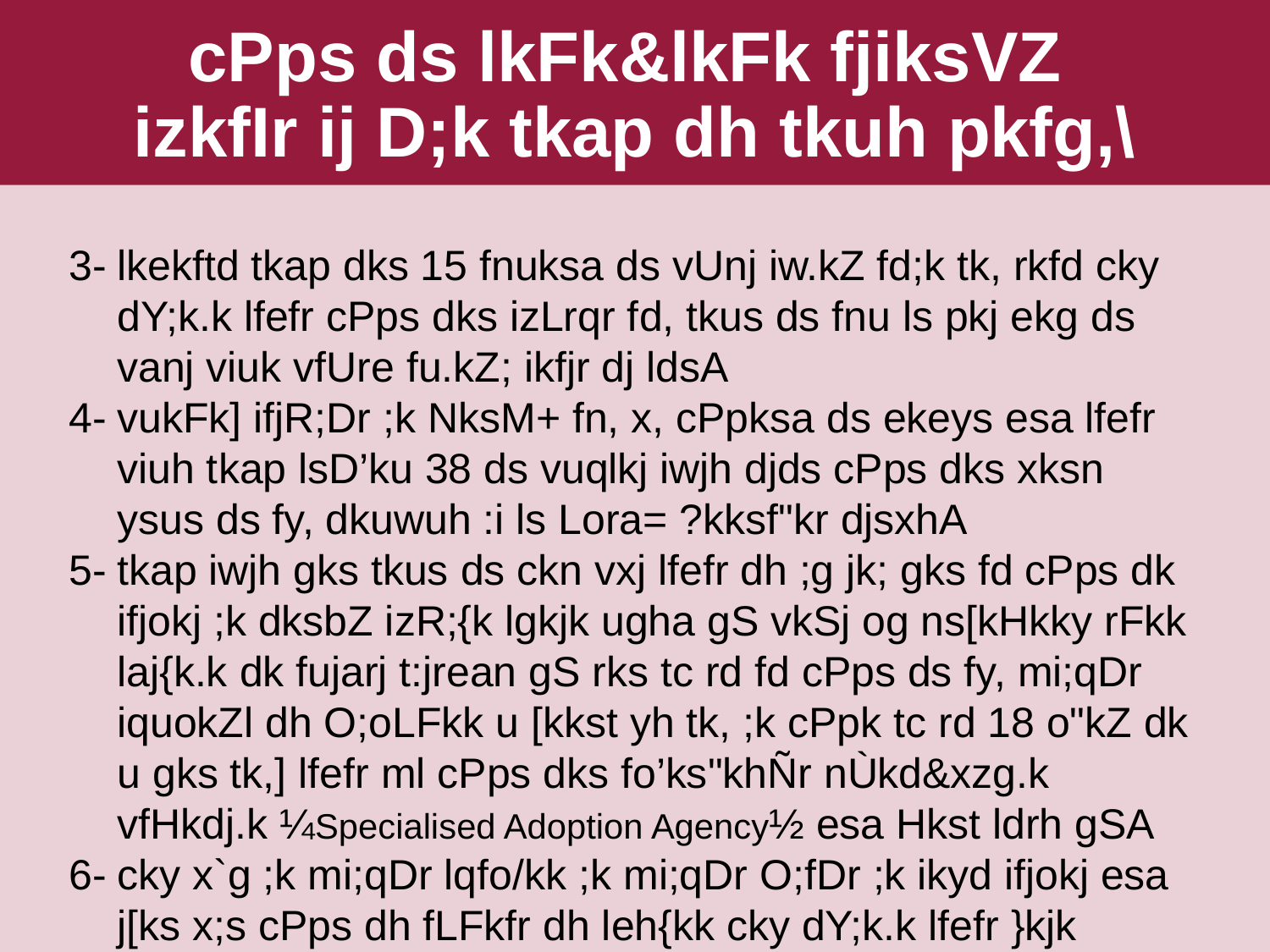

cPps ds lkFk&lkFk fjiksVZ
izkfIr ij D;k tkap dh tkuh pkfg,\
3-	lkekftd tkap dks 15 fnuksa ds vUnj iw.kZ fd;k tk, rkfd cky dY;k.k lfefr cPps dks izLrqr fd, tkus ds fnu ls pkj ekg ds vanj viuk vfUre fu.kZ; ikfjr dj ldsA
4-	vukFk] ifjR;Dr ;k NksM+ fn, x, cPpksa ds ekeys esa lfefr viuh tkap lsD’ku 38 ds vuqlkj iwjh djds cPps dks xksn ysus ds fy, dkuwuh :i ls Lora= ?kksf"kr djsxhA
5-	tkap iwjh gks tkus ds ckn vxj lfefr dh ;g jk; gks fd cPps dk ifjokj ;k dksbZ izR;{k lgkjk ugha gS vkSj og ns[kHkky rFkk laj{k.k dk fujarj t:jrean gS rks tc rd fd cPps ds fy, mi;qDr iquokZl dh O;oLFkk u [kkst yh tk, ;k cPpk tc rd 18 o"kZ dk u gks tk,] lfefr ml cPps dks fo’ks"khÑr nÙkd&xzg.k vfHkdj.k ¼Specialised Adoption Agency½ esa Hkst ldrh gSA
6-	cky x`g ;k mi;qDr lqfo/kk ;k mi;qDr O;fDr ;k ikyd ifjokj esa j[ks x;s cPps dh fLFkfr dh leh{kk cky dY;k.k lfefr }kjk fu/kkZfjr rjhds ls dh tk,A